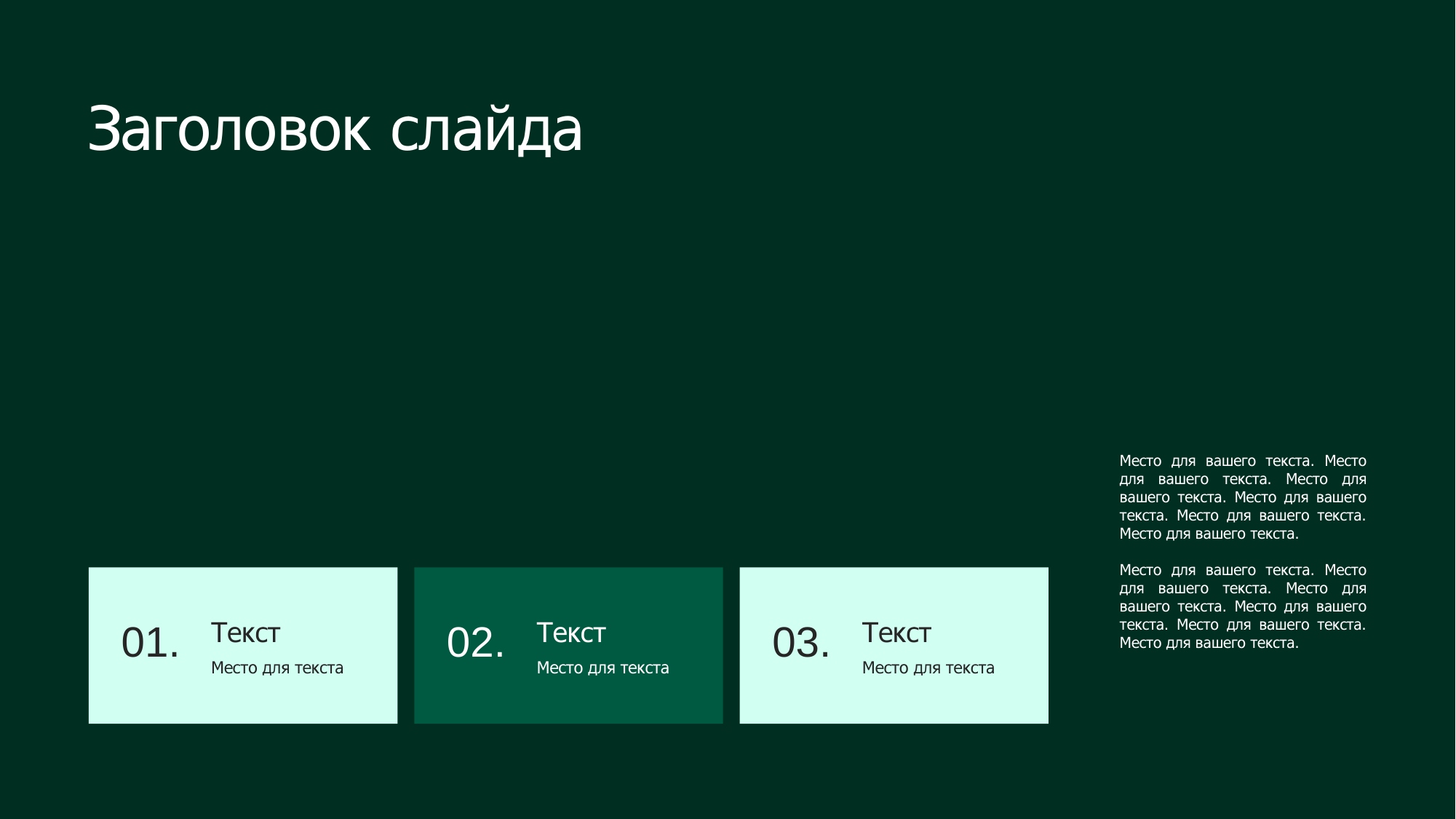

Заголовок слайда

Место для вашего текста. Место для вашего текста. Место для вашего текста. Место для вашего текста. Место для вашего текста. Место для вашего текста.

Место для вашего текста. Место для вашего текста. Место для вашего текста. Место для вашего текста. Место для вашего текста. Место для вашего текста.

01.
Текст
02.
Текст
03.
Текст
Место для текста
Место для текста
Место для текста